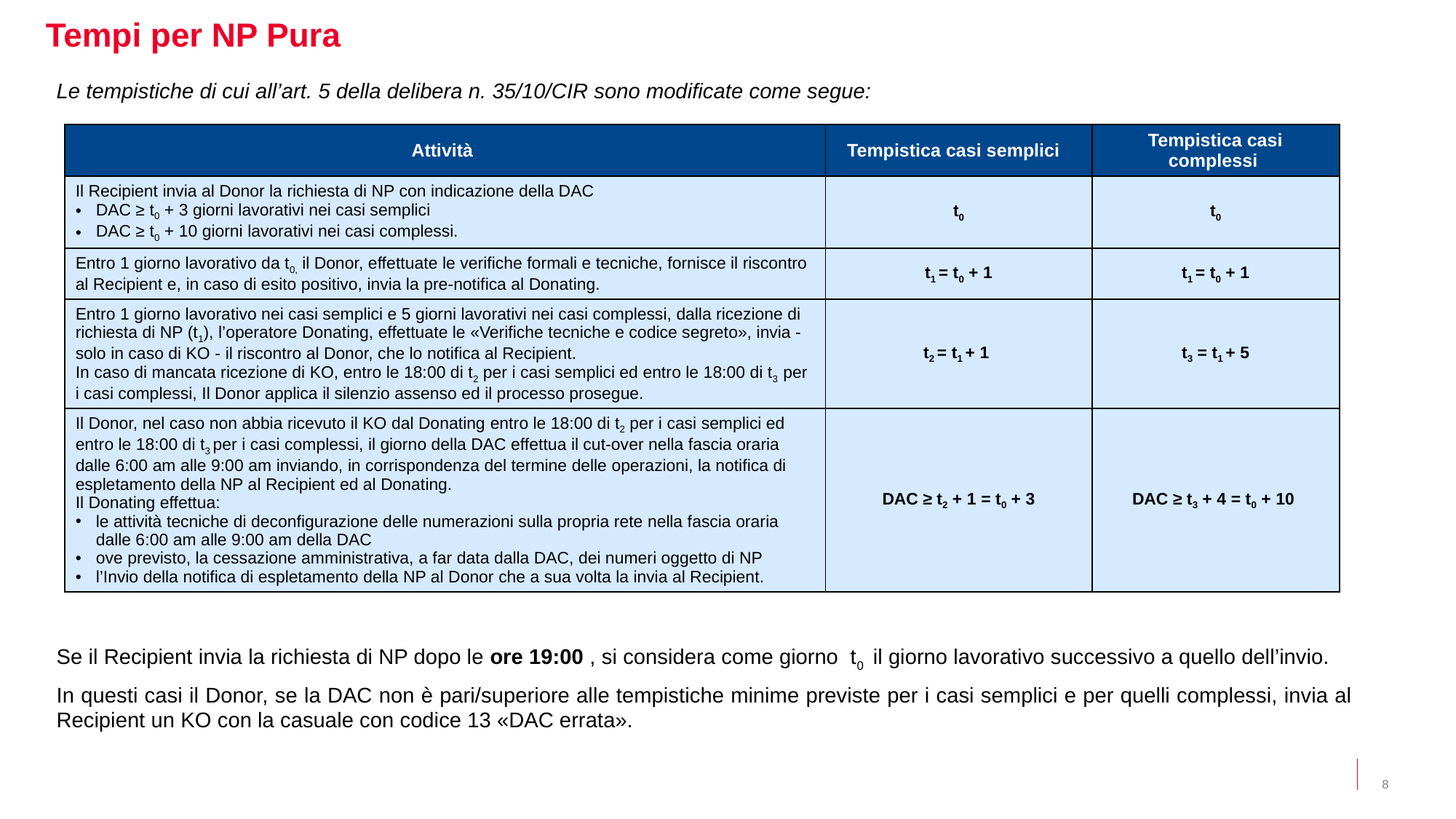

Tempi per NP Pura

Le tempistiche di cui all’art. 5 della delibera n. 35/10/CIR sono modificate come segue:
| Attività | Tempistica casi semplici | Tempistica casi complessi |
| --- | --- | --- |
| Il Recipient invia al Donor la richiesta di NP con indicazione della DAC DAC ≥ t0 + 3 giorni lavorativi nei casi semplici DAC ≥ t0 + 10 giorni lavorativi nei casi complessi. | t0 | t0 |
| Entro 1 giorno lavorativo da t0, il Donor, effettuate le verifiche formali e tecniche, fornisce il riscontro al Recipient e, in caso di esito positivo, invia la pre-notifica al Donating. | t1 = t0 + 1 | t1 = t0 + 1 |
| Entro 1 giorno lavorativo nei casi semplici e 5 giorni lavorativi nei casi complessi, dalla ricezione di richiesta di NP (t1), l’operatore Donating, effettuate le «Verifiche tecniche e codice segreto», invia - solo in caso di KO - il riscontro al Donor, che lo notifica al Recipient. In caso di mancata ricezione di KO, entro le 18:00 di t2 per i casi semplici ed entro le 18:00 di t3 per i casi complessi, Il Donor applica il silenzio assenso ed il processo prosegue. | t2 = t1 + 1 | t3 = t1 + 5 |
| Il Donor, nel caso non abbia ricevuto il KO dal Donating entro le 18:00 di t2 per i casi semplici ed entro le 18:00 di t3 per i casi complessi, il giorno della DAC effettua il cut-over nella fascia oraria dalle 6:00 am alle 9:00 am inviando, in corrispondenza del termine delle operazioni, la notifica di espletamento della NP al Recipient ed al Donating. Il Donating effettua: le attività tecniche di deconfigurazione delle numerazioni sulla propria rete nella fascia oraria dalle 6:00 am alle 9:00 am della DAC ove previsto, la cessazione amministrativa, a far data dalla DAC, dei numeri oggetto di NP l’Invio della notifica di espletamento della NP al Donor che a sua volta la invia al Recipient. | DAC ≥ t2 + 1 = t0 + 3 | DAC ≥ t3 + 4 = t0 + 10 |
Se il Recipient invia la richiesta di NP dopo le ore 19:00 , si considera come giorno  t0  il giorno lavorativo successivo a quello dell’invio.
In questi casi il Donor, se la DAC non è pari/superiore alle tempistiche minime previste per i casi semplici e per quelli complessi, invia al Recipient un KO con la casuale con codice 13 «DAC errata».